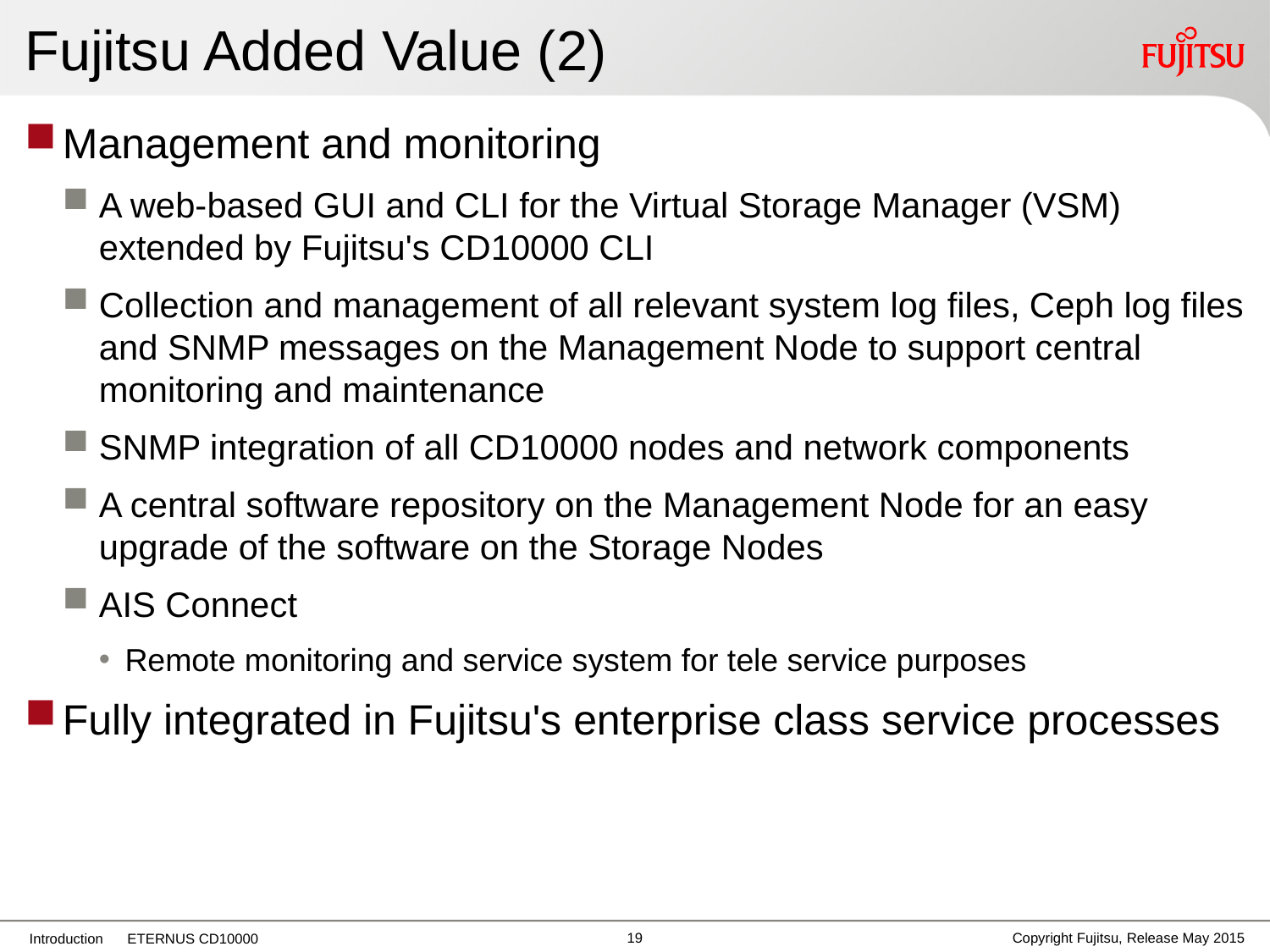

# Fujitsu Added Value (2)
Management and monitoring
A web-based GUI and CLI for the Virtual Storage Manager (VSM) extended by Fujitsu's CD10000 CLI
Collection and management of all relevant system log files, Ceph log files and SNMP messages on the Management Node to support central monitoring and maintenance
SNMP integration of all CD10000 nodes and network components
A central software repository on the Management Node for an easy upgrade of the software on the Storage Nodes
AIS Connect
Remote monitoring and service system for tele service purposes
Fully integrated in Fujitsu's enterprise class service processes
19
Copyright Fujitsu, Release May 2015
Introduction      ETERNUS CD10000